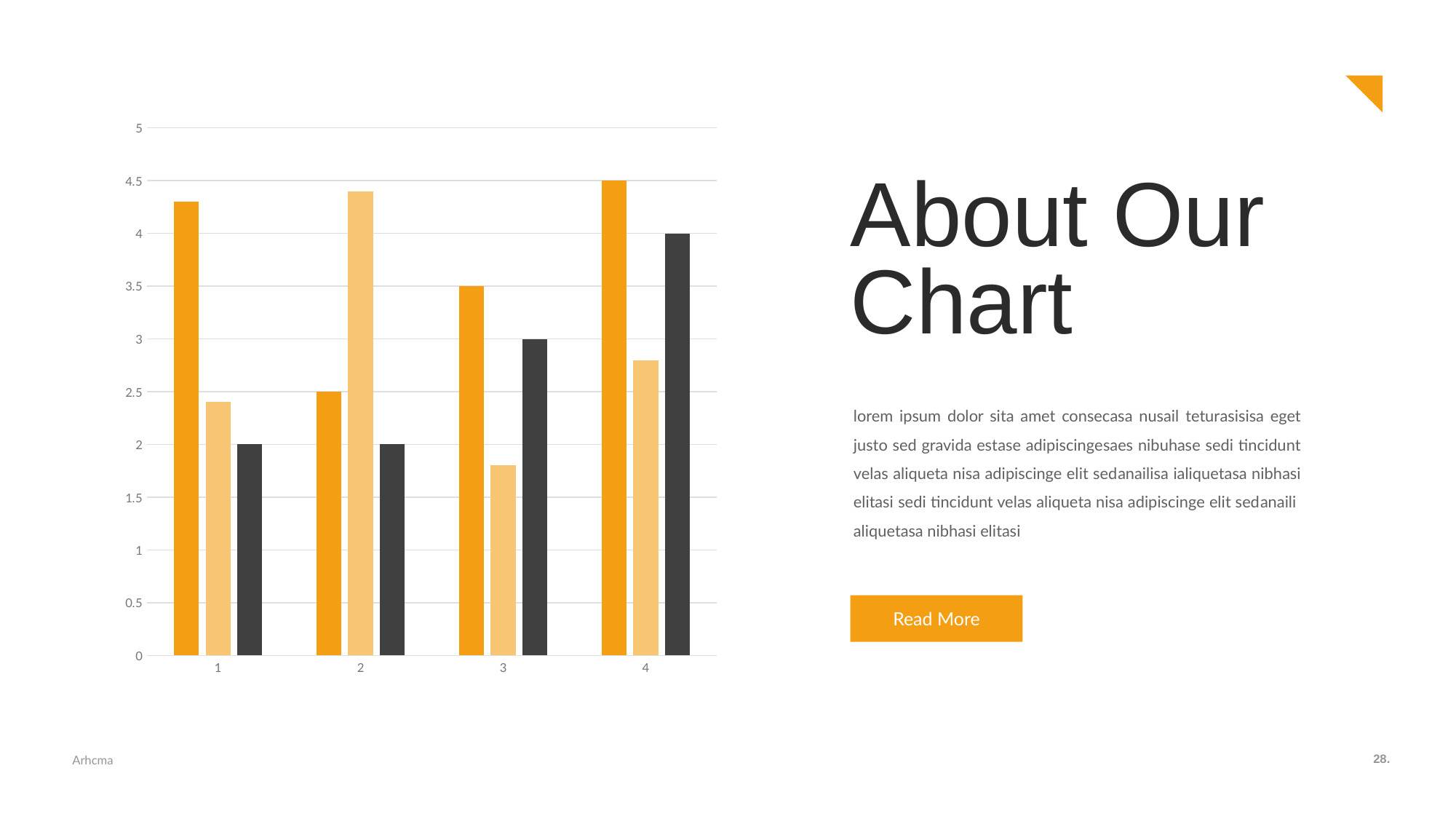

### Chart

| Category | Series 1 | Series 2 | Series 3 |
|---|---|---|---|
| 1 | 4.3 | 2.4 | 2.0 |
| 2 | 2.5 | 4.4 | 2.0 |
| 3 | 3.5 | 1.8 | 3.0 |
| 4 | 4.5 | 2.8 | 4.0 |
About Our Chart
lorem ipsum dolor sita amet consecasa nusail teturasisisa eget justo sed gravida estase adipiscingesaes nibuhase sedi tincidunt velas aliqueta nisa adipiscinge elit sedanailisa ialiquetasa nibhasi elitasi sedi tincidunt velas aliqueta nisa adipiscinge elit sedanaili  aliquetasa nibhasi elitasi

Read More
28.
Arhcma